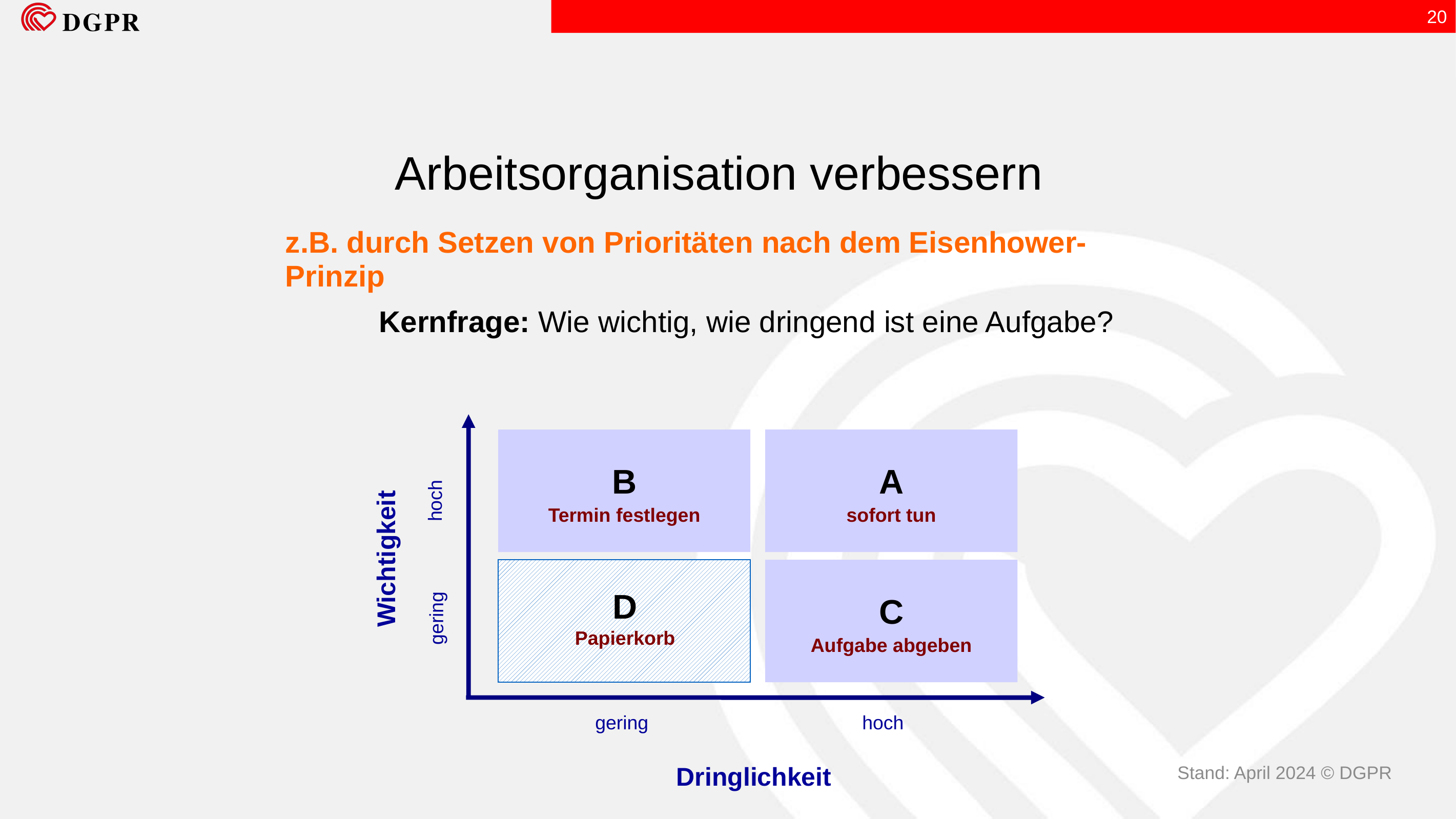

20
 Arbeitsorganisation verbessern
z.B. durch Setzen von Prioritäten nach dem Eisenhower-Prinzip

Kernfrage: Wie wichtig, wie dringend ist eine Aufgabe?

B
Termin festlegen
A
sofort tun
Wichtigkeit
hoch

D
Papierkorb
C
Aufgabe abgeben
gering
gering
hoch
Dringlichkeit
Stand: April 2024 © DGPR